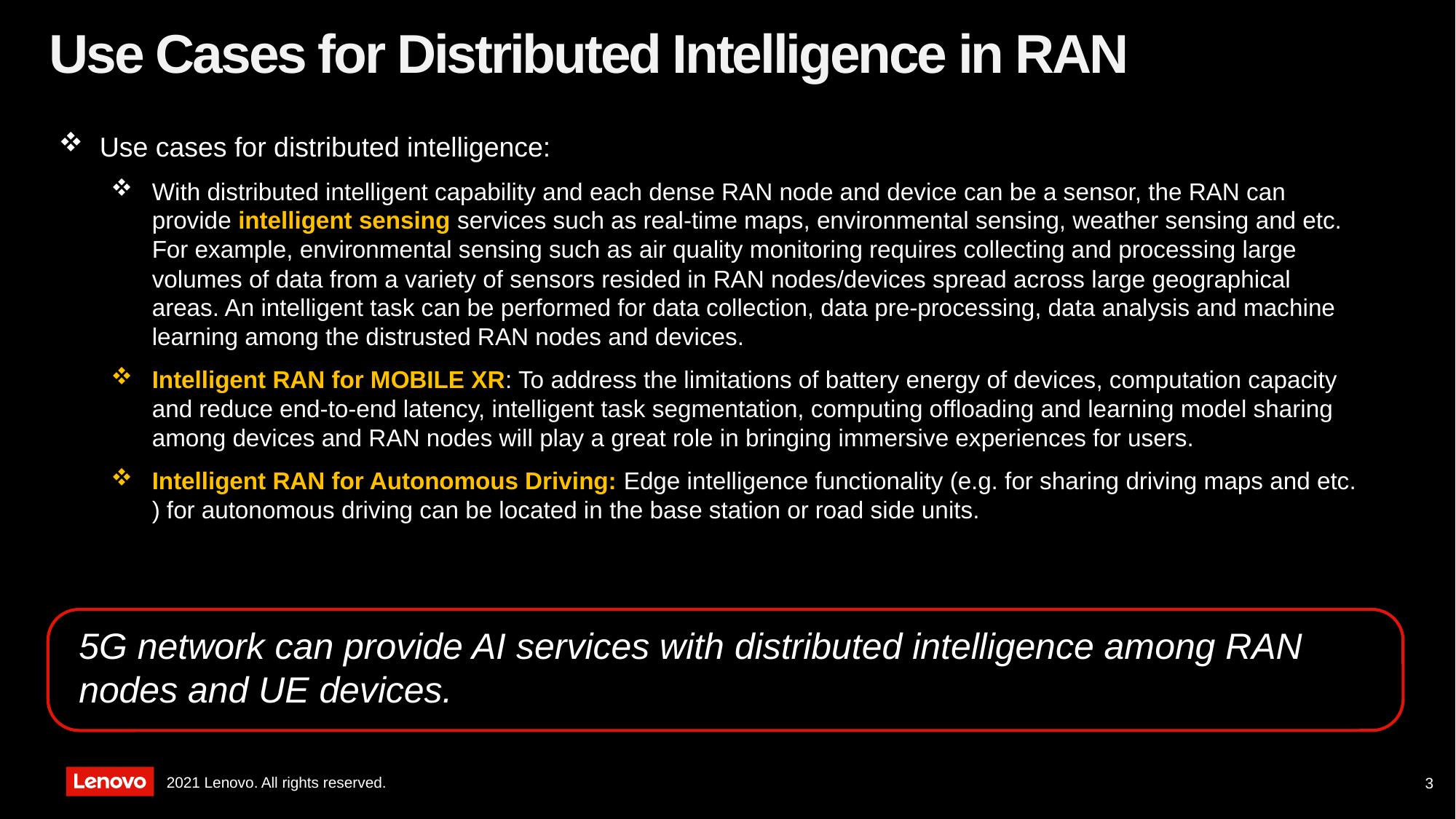

# Use Cases for Distributed Intelligence in RAN
Use cases for distributed intelligence:
With distributed intelligent capability and each dense RAN node and device can be a sensor, the RAN can provide intelligent sensing services such as real-time maps, environmental sensing, weather sensing and etc. For example, environmental sensing such as air quality monitoring requires collecting and processing large volumes of data from a variety of sensors resided in RAN nodes/devices spread across large geographical areas. An intelligent task can be performed for data collection, data pre-processing, data analysis and machine learning among the distrusted RAN nodes and devices.
Intelligent RAN for MOBILE XR: To address the limitations of battery energy of devices, computation capacity and reduce end-to-end latency, intelligent task segmentation, computing offloading and learning model sharing among devices and RAN nodes will play a great role in bringing immersive experiences for users.
Intelligent RAN for Autonomous Driving: Edge intelligence functionality (e.g. for sharing driving maps and etc. ) for autonomous driving can be located in the base station or road side units.
5G network can provide AI services with distributed intelligence among RAN nodes and UE devices.
3